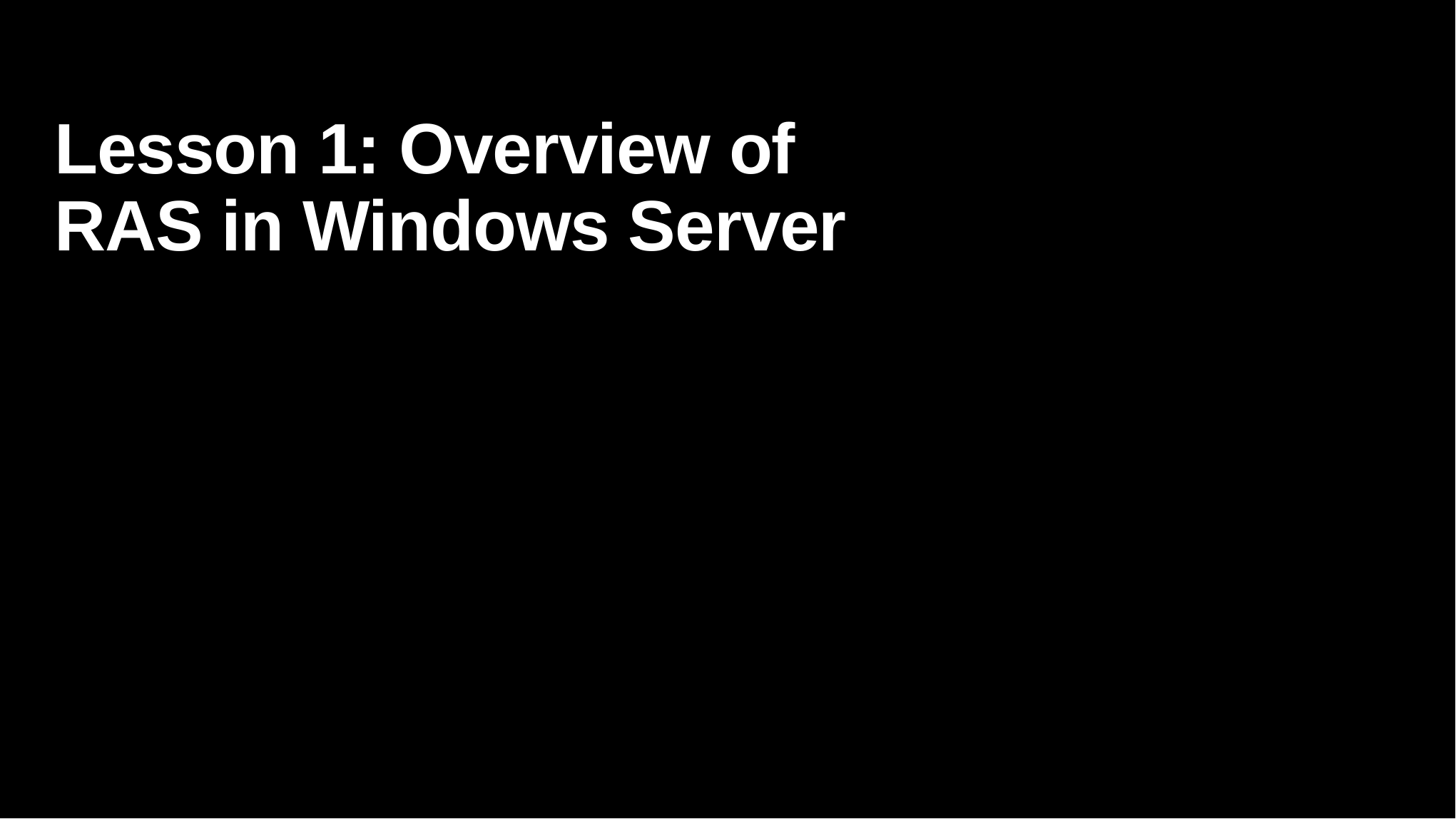

# Lesson 1: Overview of RAS in Windows Server